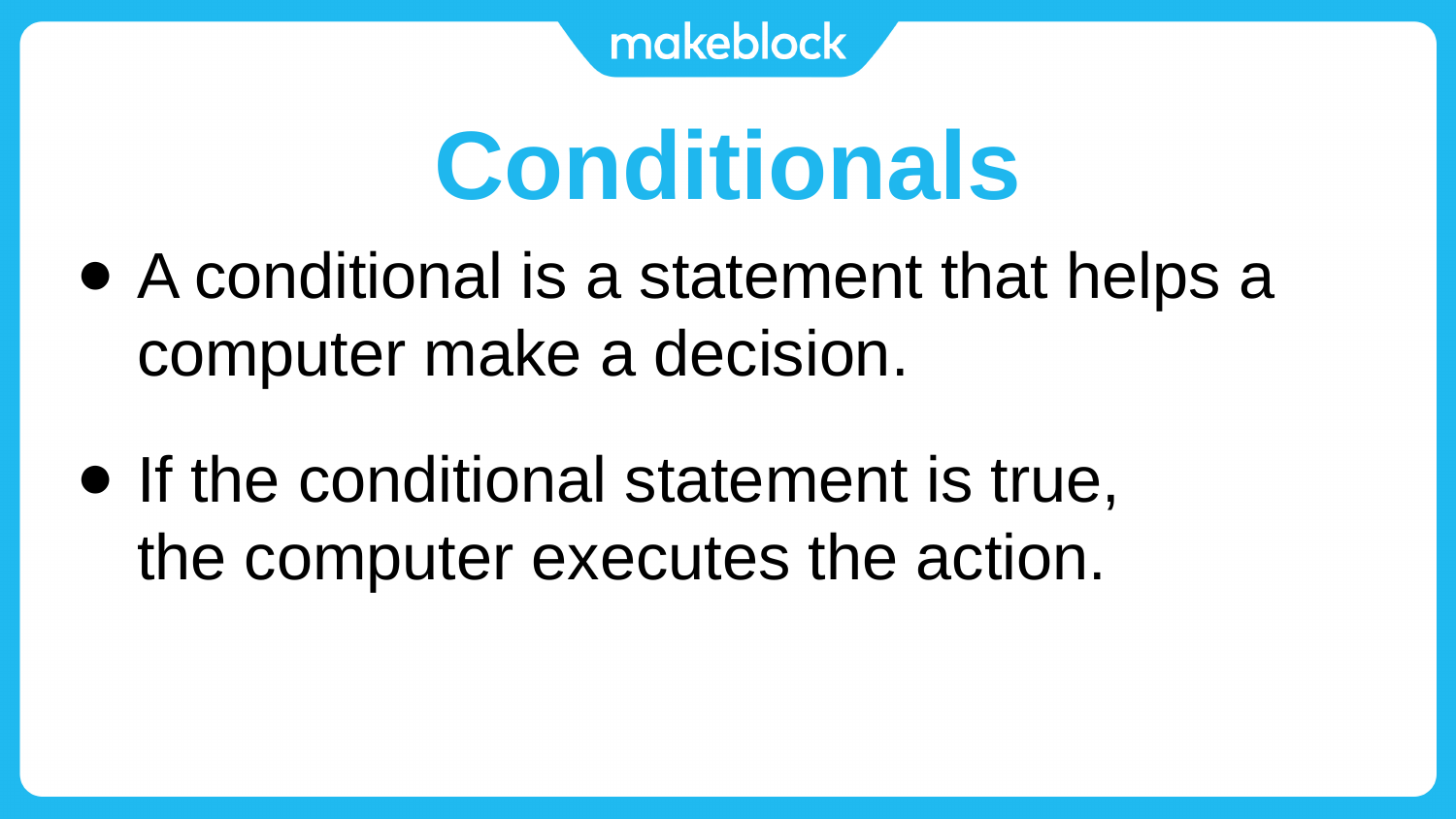

# Conditionals
A conditional is a statement that helps a computer make a decision.
If the conditional statement is true,
the computer executes the action.